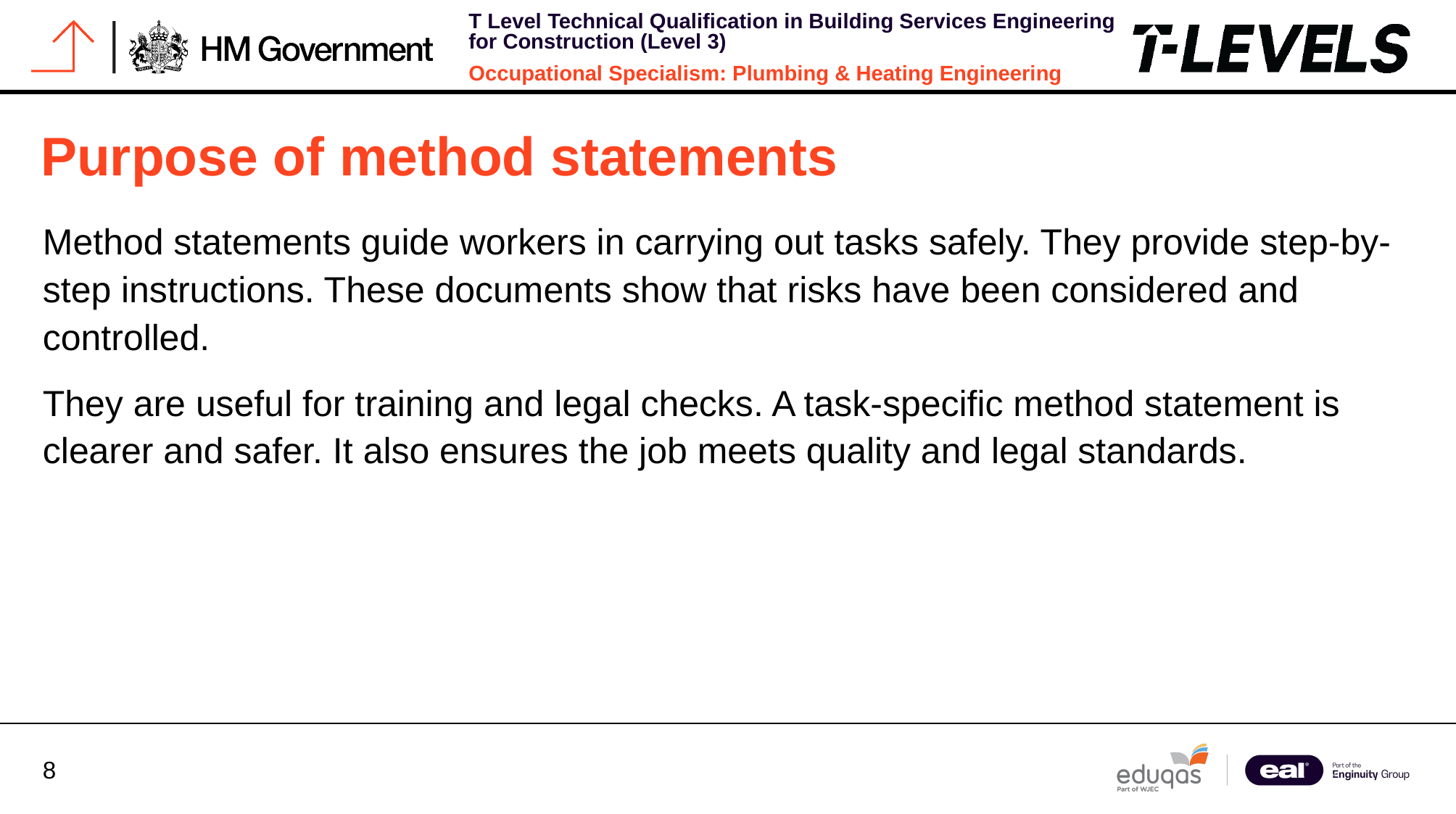

# Purpose of method statements
Method statements guide workers in carrying out tasks safely. They provide step-by-step instructions. These documents show that risks have been considered and controlled.
They are useful for training and legal checks. A task-specific method statement is clearer and safer. It also ensures the job meets quality and legal standards.